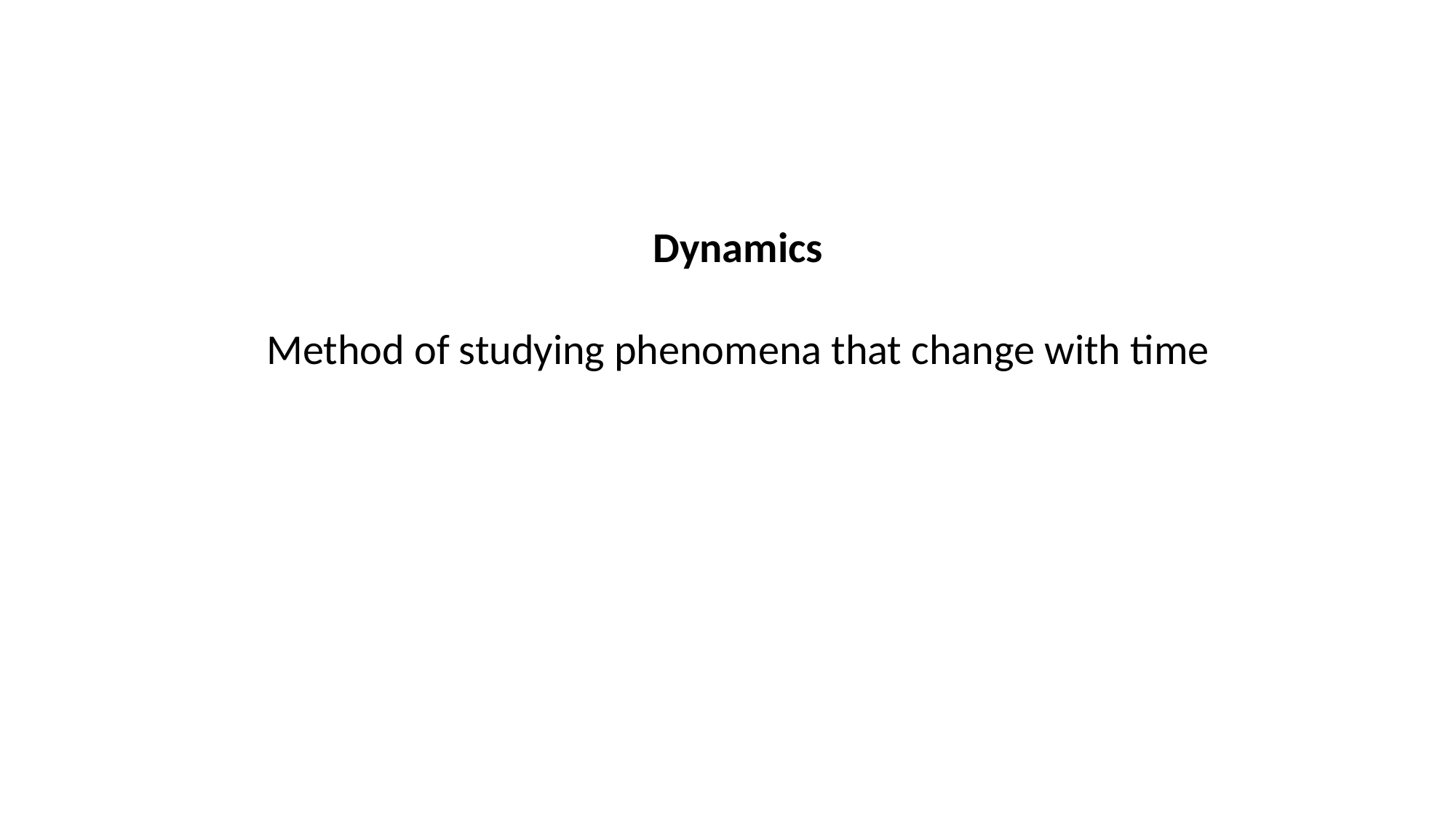

Dynamics

Method of studying phenomena that change with time